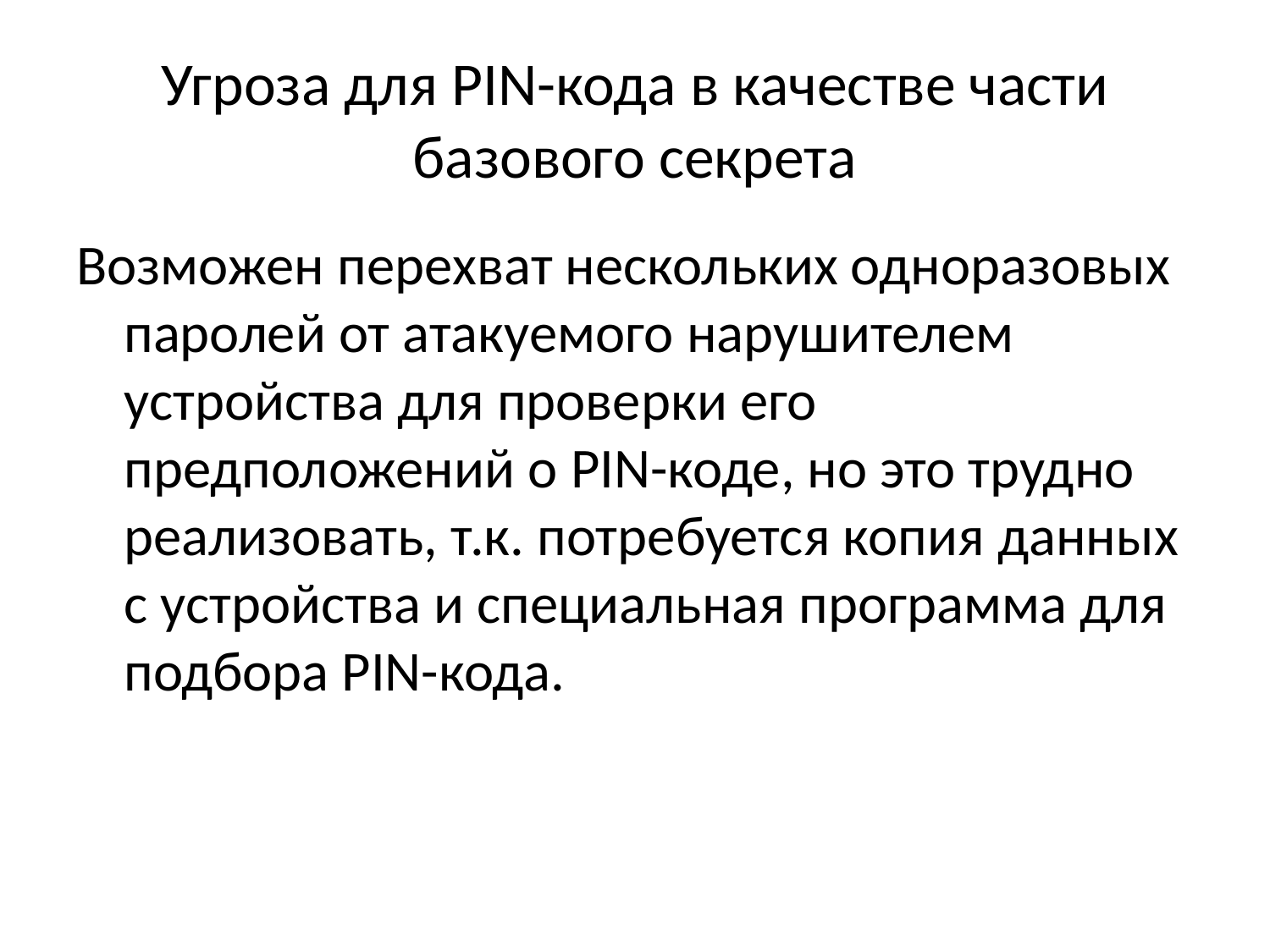

# Угроза для PIN-кода в качестве части базового секрета
Возможен перехват нескольких одноразовых паролей от атакуемого нарушителем устройства для проверки его предположений о PIN-коде, но это трудно реализовать, т.к. потребуется копия данных с устройства и специальная программа для подбора PIN-кода.